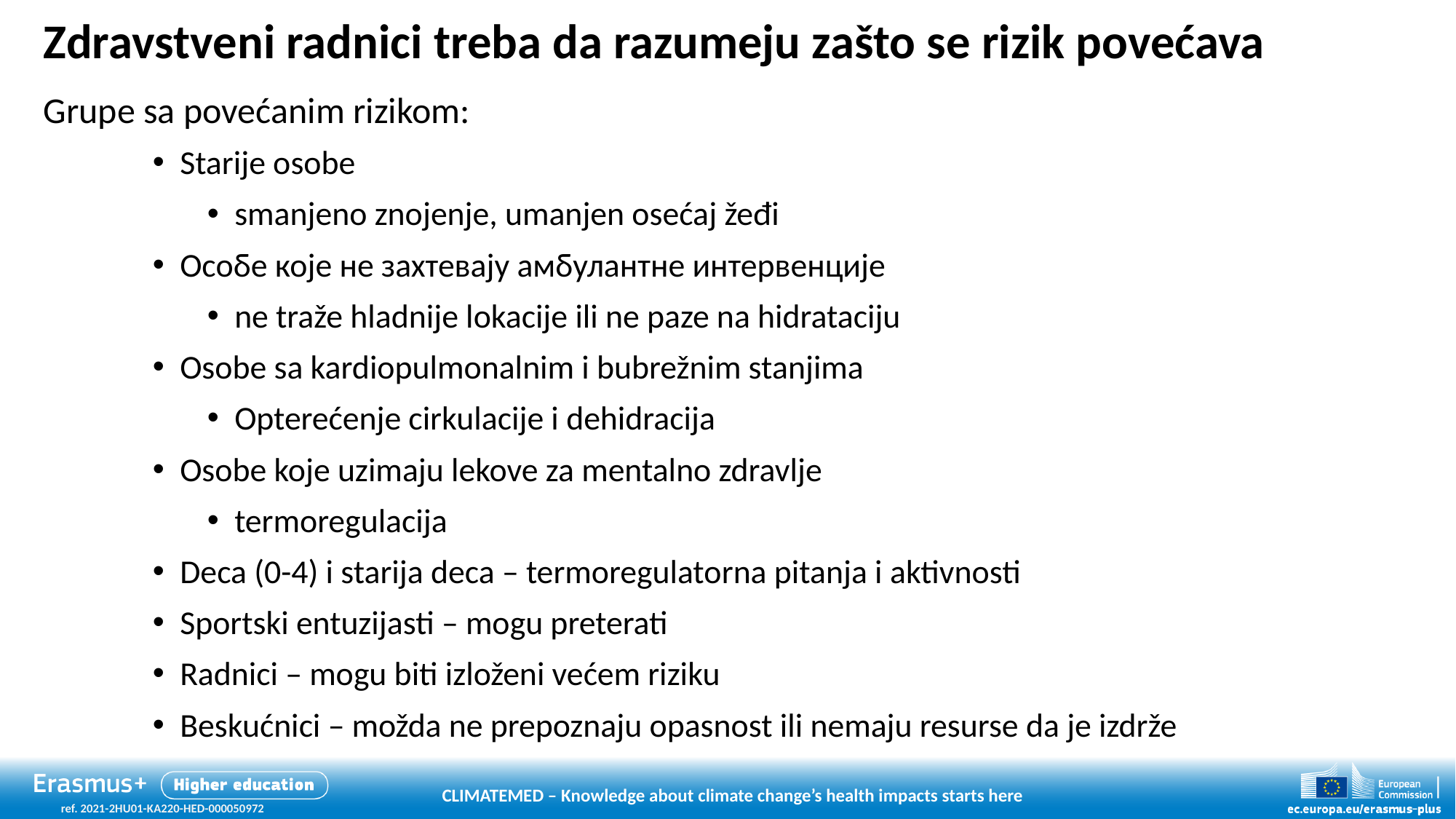

# Zdravstveni radnici treba da razumeju zašto se rizik povećava
Grupe sa povećanim rizikom:
Starije osobe
smanjeno znojenje, umanjen osećaj žeđi
Особе које не захтевају амбулантне интервенције
ne traže hladnije lokacije ili ne paze na hidrataciju
Osobe sa kardiopulmonalnim i bubrežnim stanjima
Opterećenje cirkulacije i dehidracija
Osobe koje uzimaju lekove za mentalno zdravlje
termoregulacija
Deca (0-4) i starija deca – termoregulatorna pitanja i aktivnosti
Sportski entuzijasti – mogu preterati
Radnici – mogu biti izloženi većem riziku
Beskućnici – možda ne prepoznaju opasnost ili nemaju resurse da je izdrže